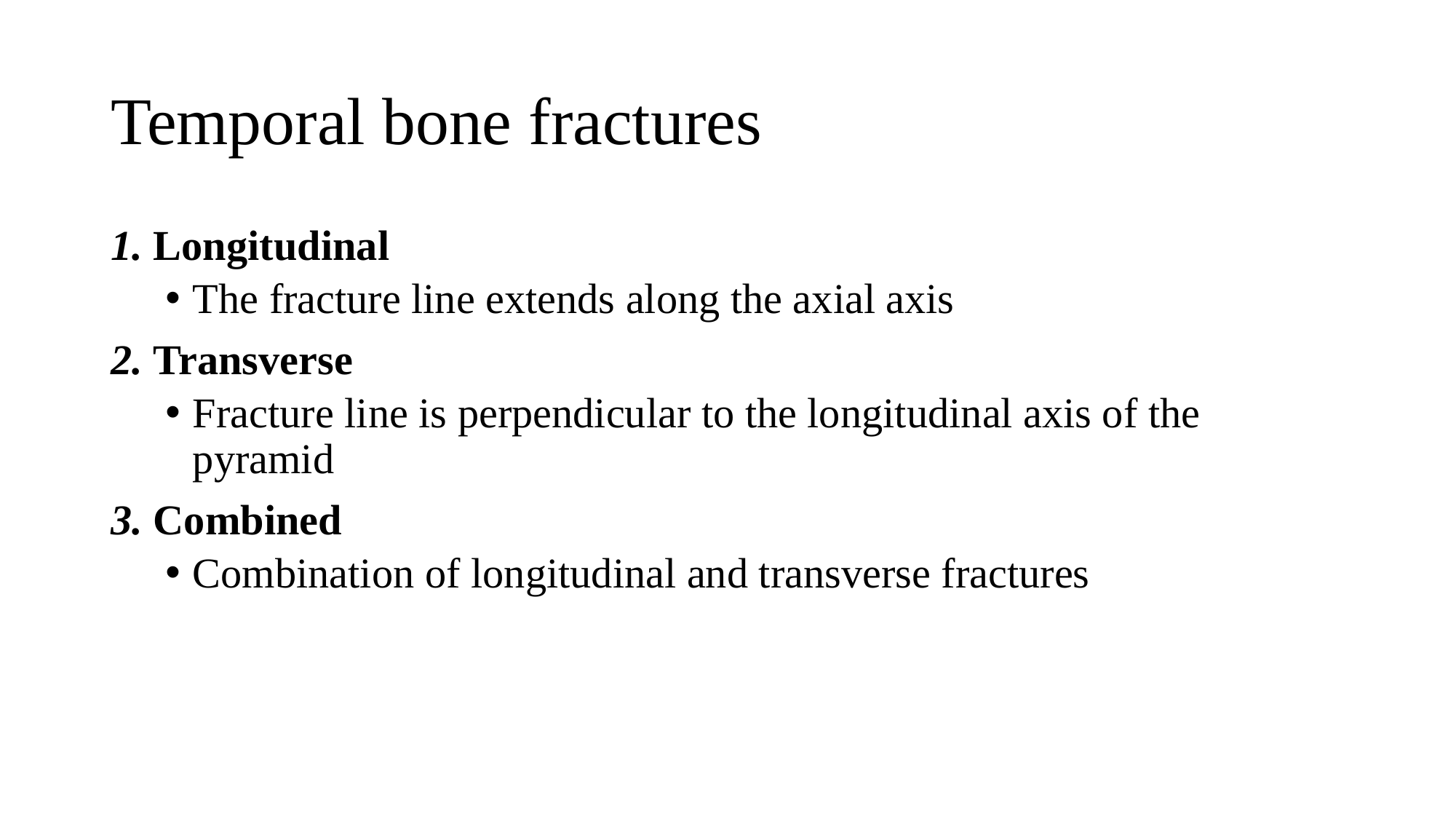

# Temporal bone fractures
1. Longitudinal
The fracture line extends along the axial axis
2. Transverse
Fracture line is perpendicular to the longitudinal axis of the pyramid
3. Combined
Combination of longitudinal and transverse fractures